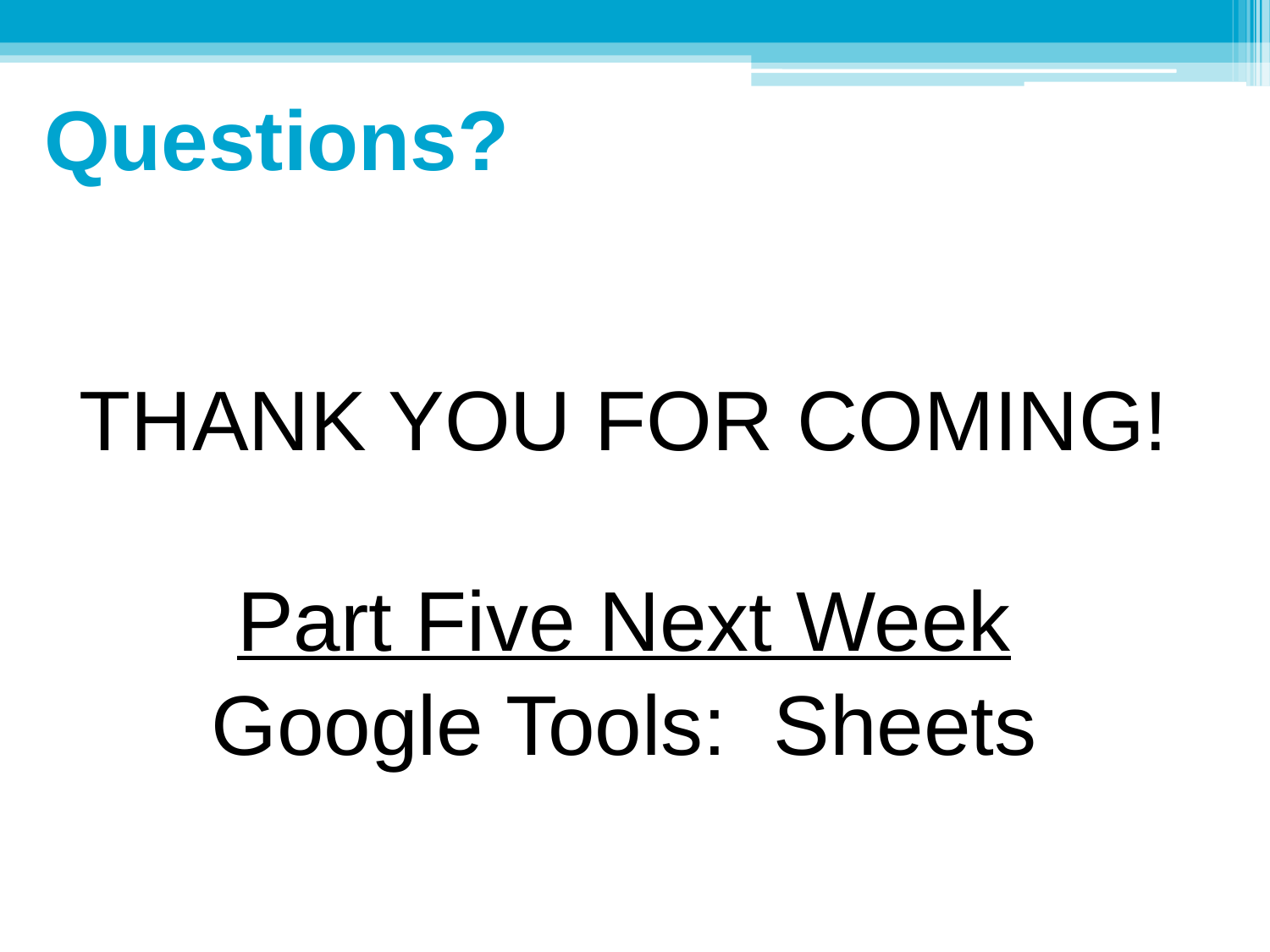

# Questions?

THANK YOU FOR COMING!

Part Five Next Week
Google Tools:  Sheets